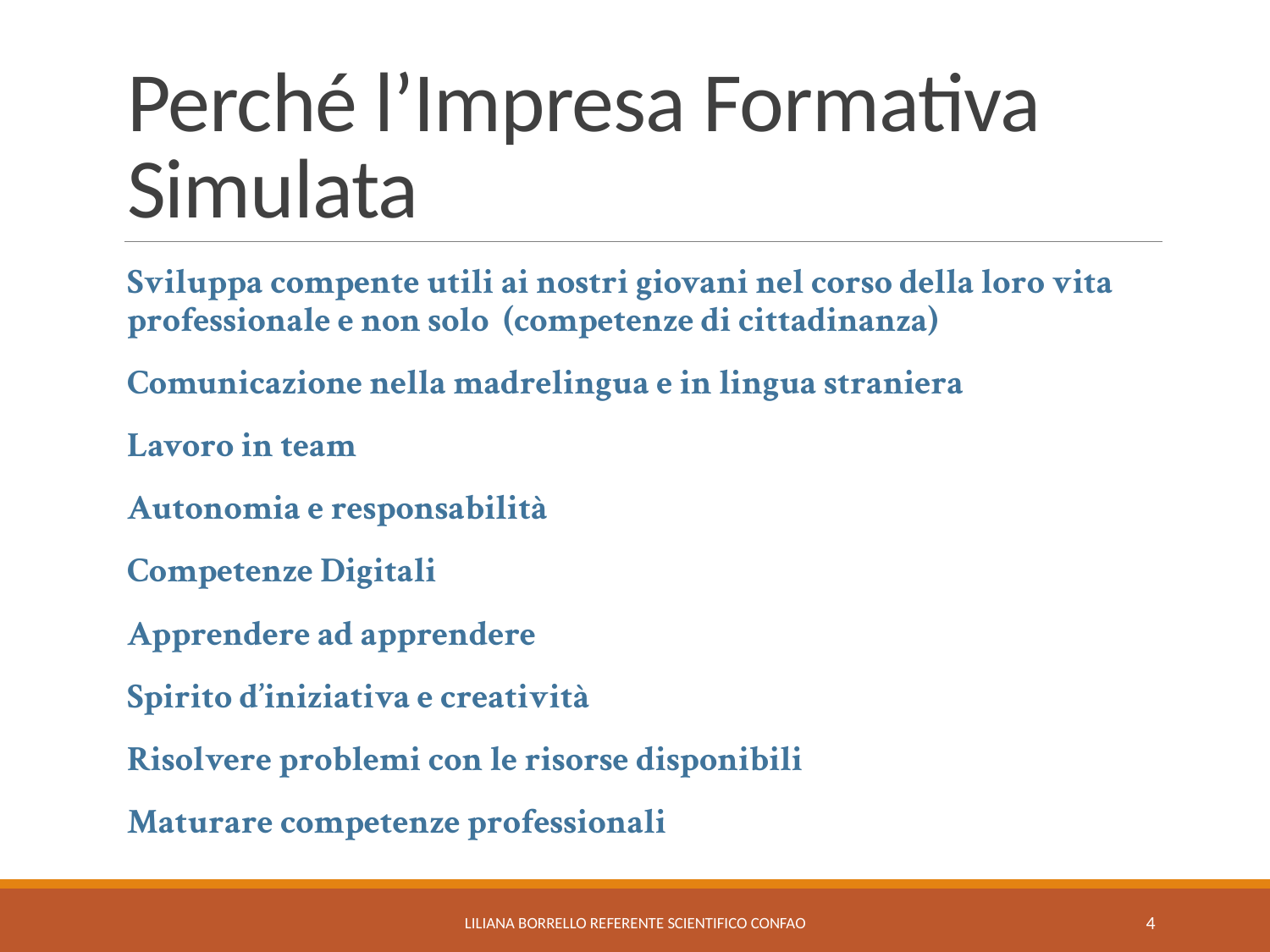

# Perché l’Impresa Formativa Simulata
Sviluppa compente utili ai nostri giovani nel corso della loro vita professionale e non solo  (competenze di cittadinanza)
Comunicazione nella madrelingua e in lingua straniera
Lavoro in team
Autonomia e responsabilità
Competenze Digitali
Apprendere ad apprendere
Spirito d’iniziativa e creatività
Risolvere problemi con le risorse disponibili
Maturare competenze professionali

LILIANA BORRELLO referente scientifico Confao
4